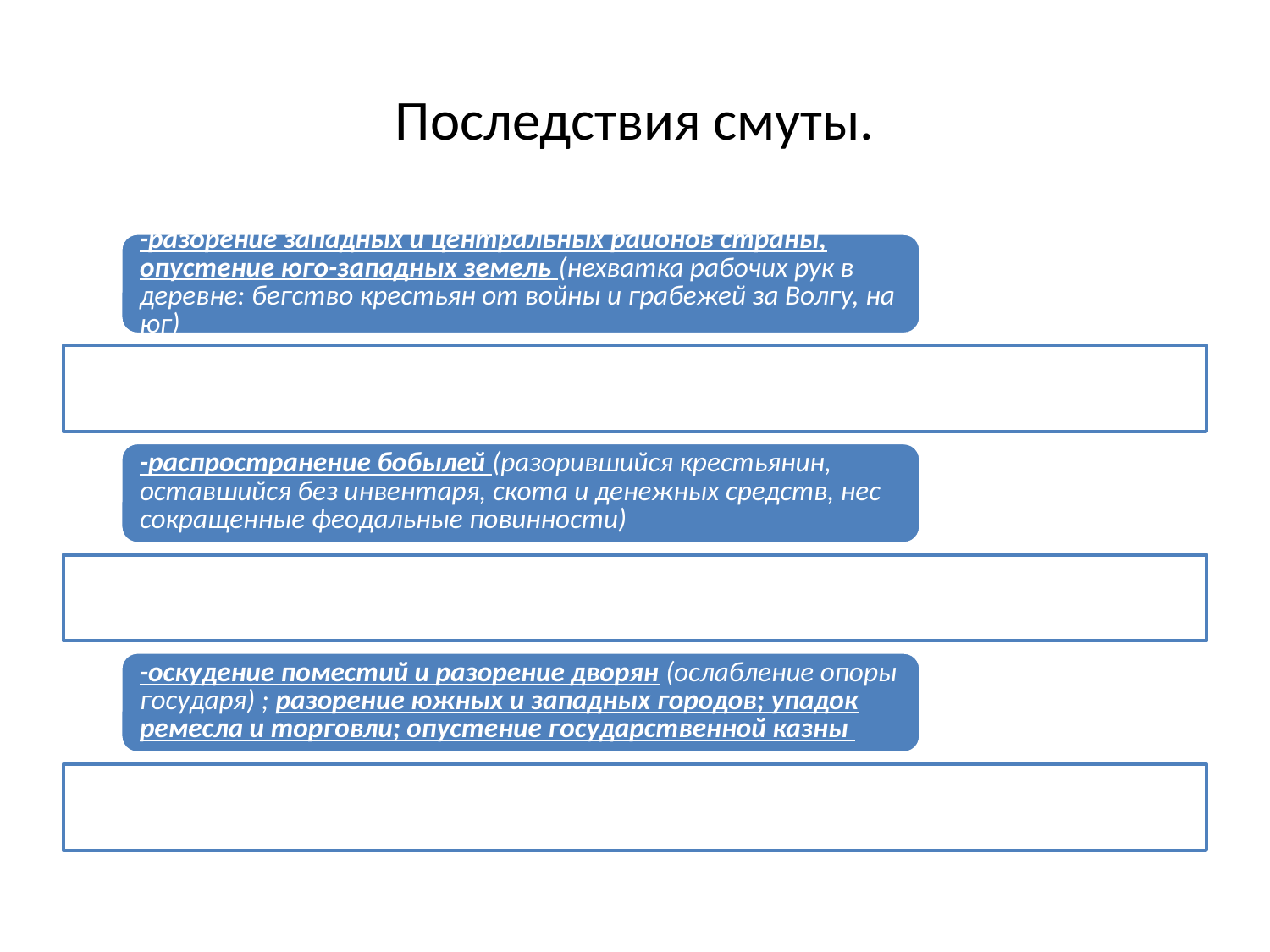

# Последствия смуты.
-разорение западных и центральных районов страны, опустение юго-западных земель (нехватка рабочих рук в деревне: бегство крестьян от войны и грабежей за Волгу, на юг)
-распространение бобылей (разорившийся крестьянин, оставшийся без инвентаря, скота и денежных средств, нес сокращенные феодальные повинности)
-оскудение поместий и разорение дворян (ослабление опоры государя) ; разорение южных и западных городов; упадок ремесла и торговли; опустение государственной казны